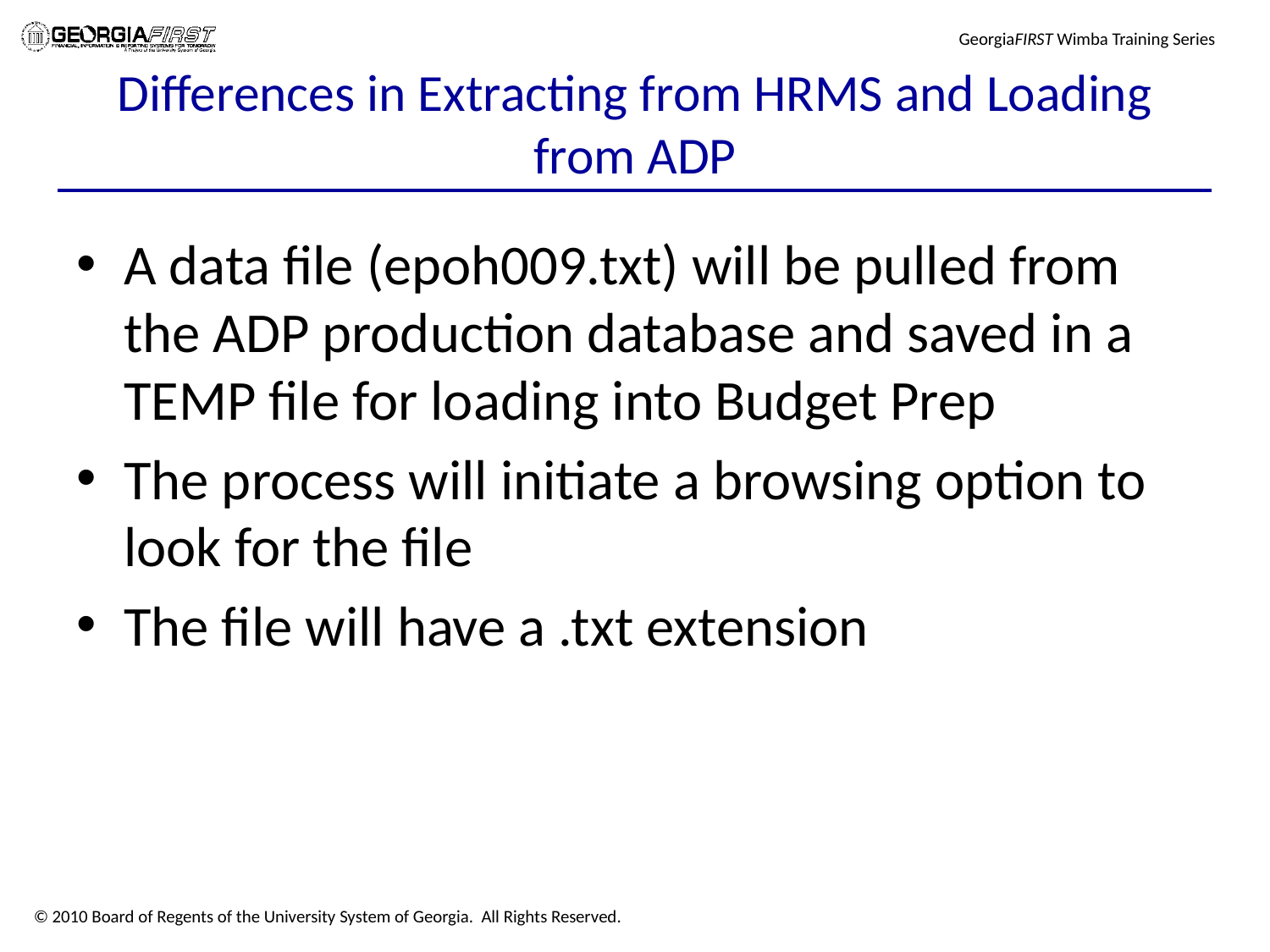

# Differences in Extracting from HRMS and Loading from ADP
A data file (epoh009.txt) will be pulled from the ADP production database and saved in a TEMP file for loading into Budget Prep
The process will initiate a browsing option to look for the file
The file will have a .txt extension